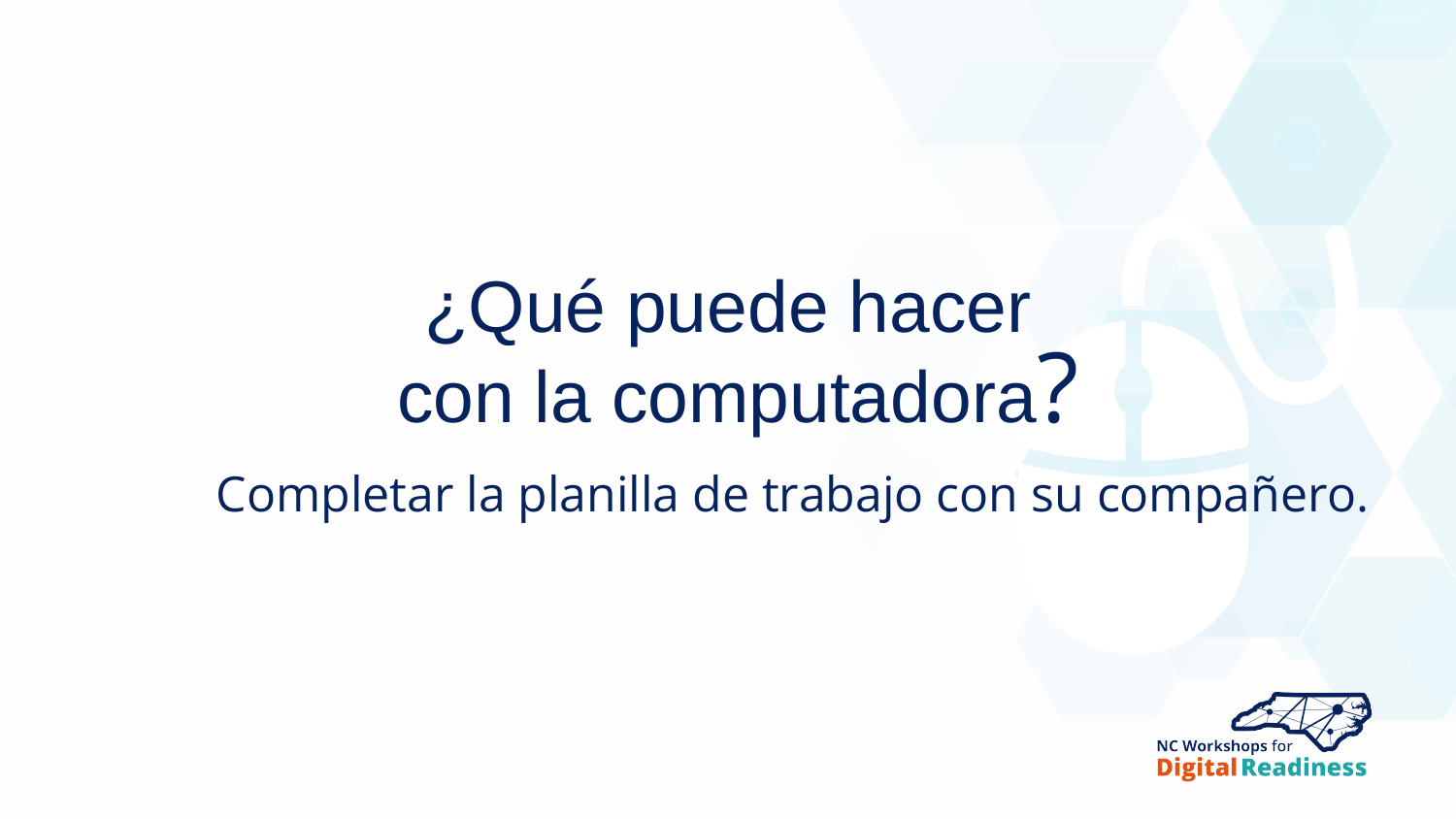

# ¿Qué puede hacer con la computadora?
Completar la planilla de trabajo con su compañero.